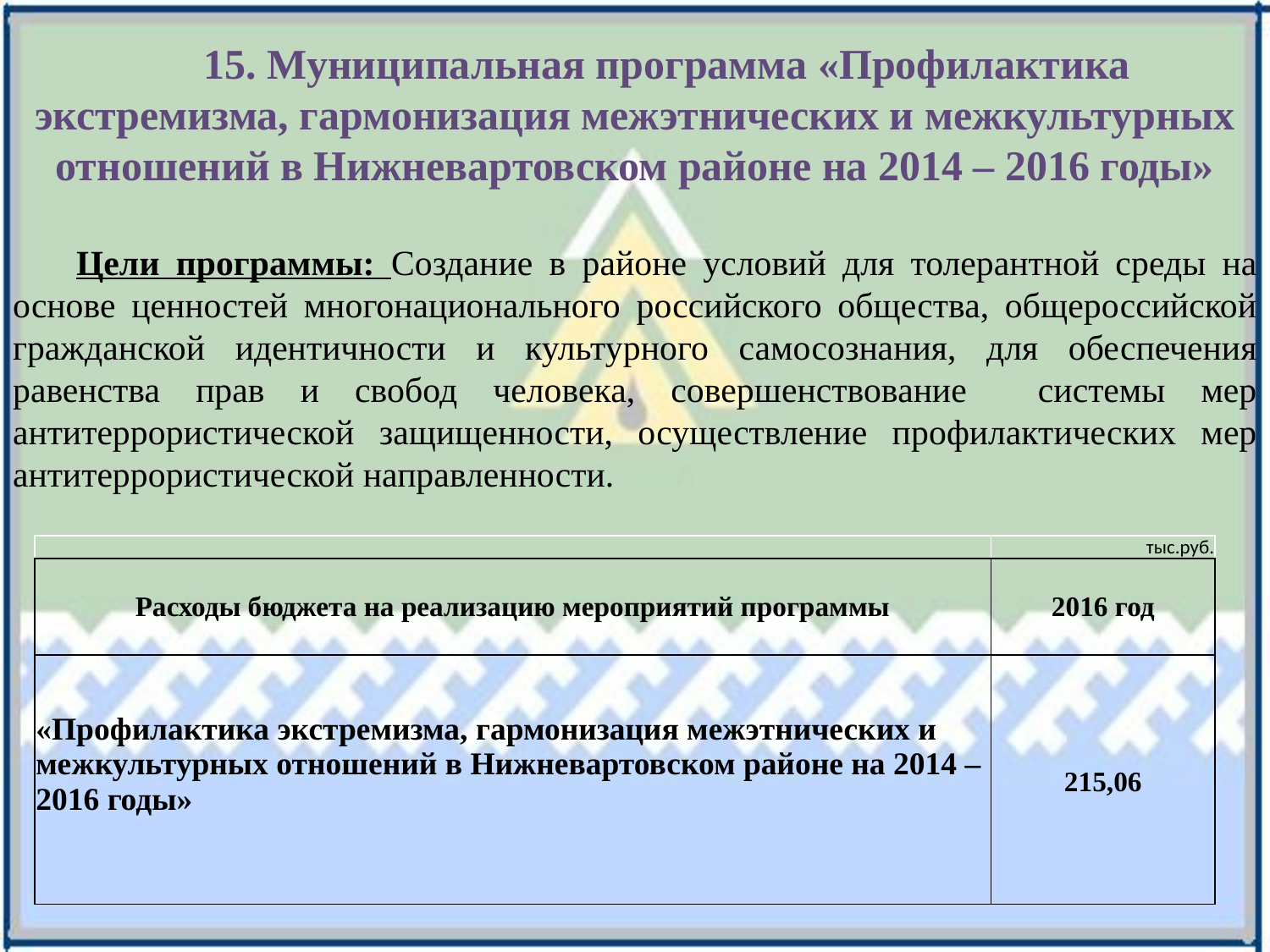

15. Муниципальная программа «Профилактика экстремизма, гармонизация межэтнических и межкультурных отношений в Нижневартовском районе на 2014 – 2016 годы»

Цели программы: Создание в районе условий для толерантной среды на основе ценностей многонационального российского общества, общероссийской гражданской идентичности и культурного самосознания, для обеспечения равенства прав и свобод человека, совершенствование  системы мер антитеррористической защищенности, осуществление профилактических мер антитеррористической направленности.

|  | тыс.руб. |
| --- | --- |
| Расходы бюджета на реализацию мероприятий программы | 2016 год |
| «Профилактика экстремизма, гармонизация межэтнических и межкультурных отношений в Нижневартовском районе на 2014 – 2016 годы» | 215,06 |